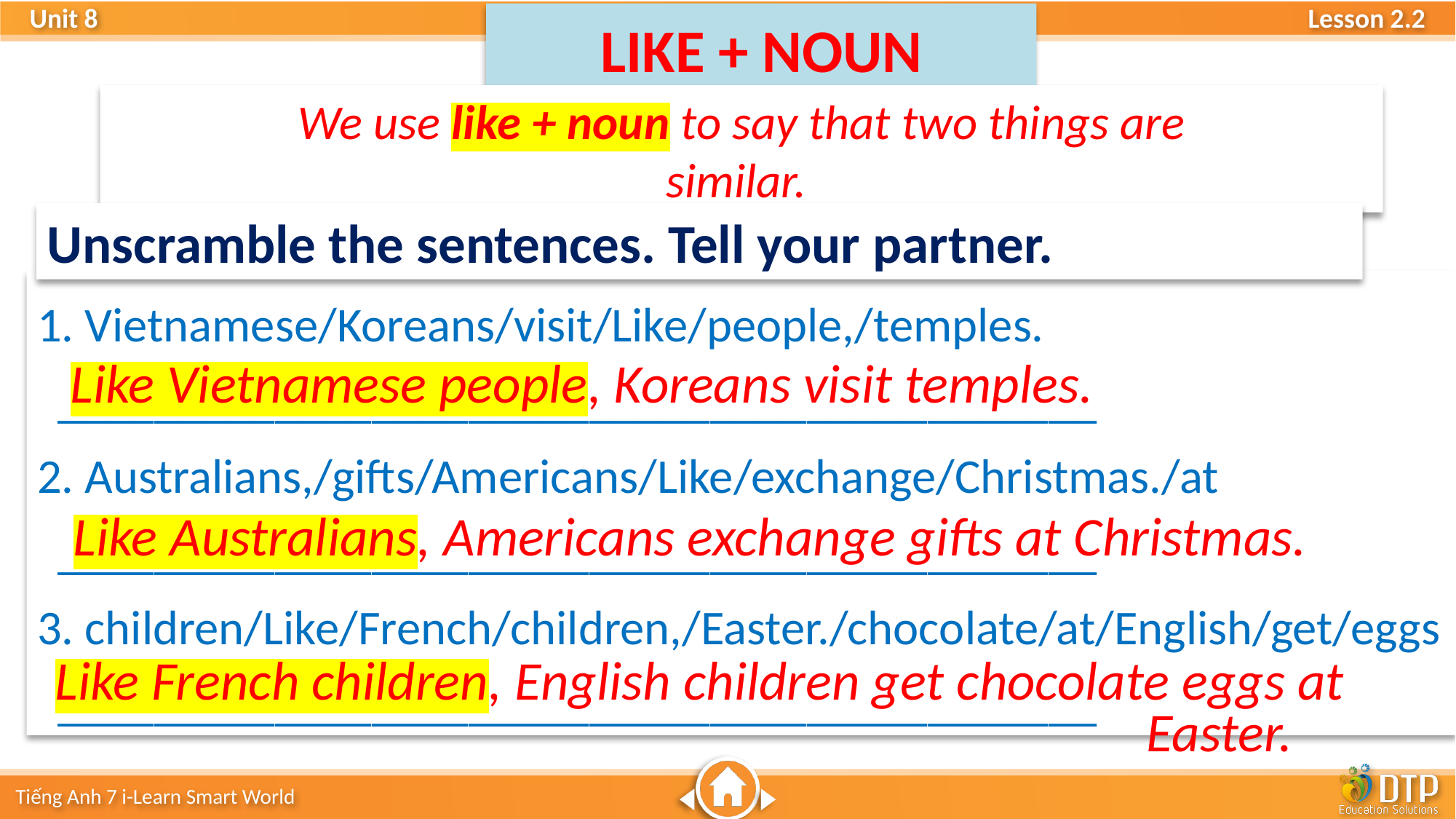

LIKE + NOUN
We use like + noun to say that two things are
similar.
Unscramble the sentences. Tell your partner.
 Vietnamese/Koreans/visit/Like/people,/temples.
___________________________________________
 Australians,/gifts/Americans/Like/exchange/Christmas./at
___________________________________________
 children/Like/French/children,/Easter./chocolate/at/English/get/eggs
___________________________________________
Like Vietnamese people, Koreans visit temples.
Like Australians, Americans exchange gifts at Christmas.
Like French children, English children get chocolate eggs at 											Easter.